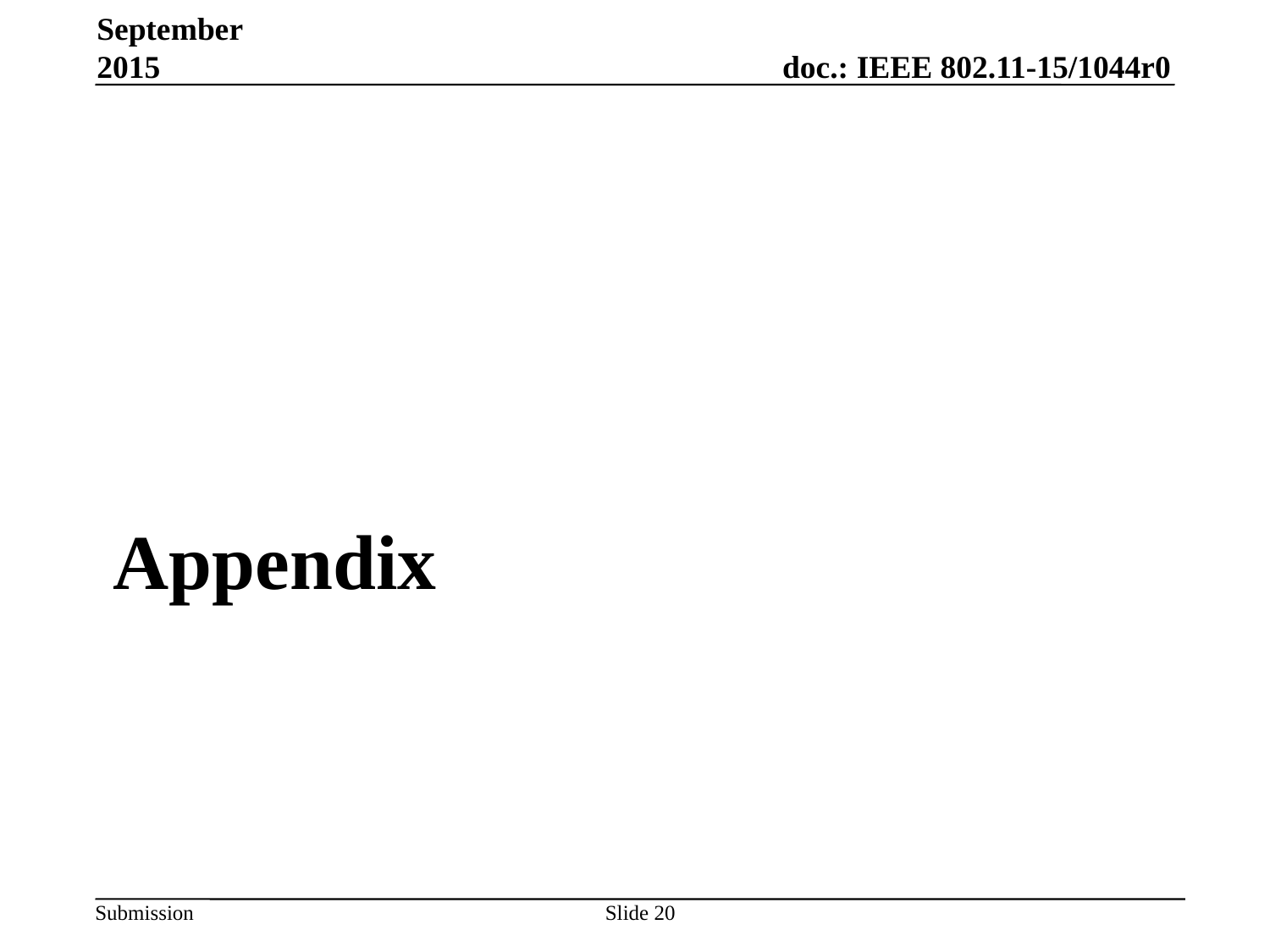

September 2015
Appendix
Slide 20
Yusuke Tanaka, Sony Corporation